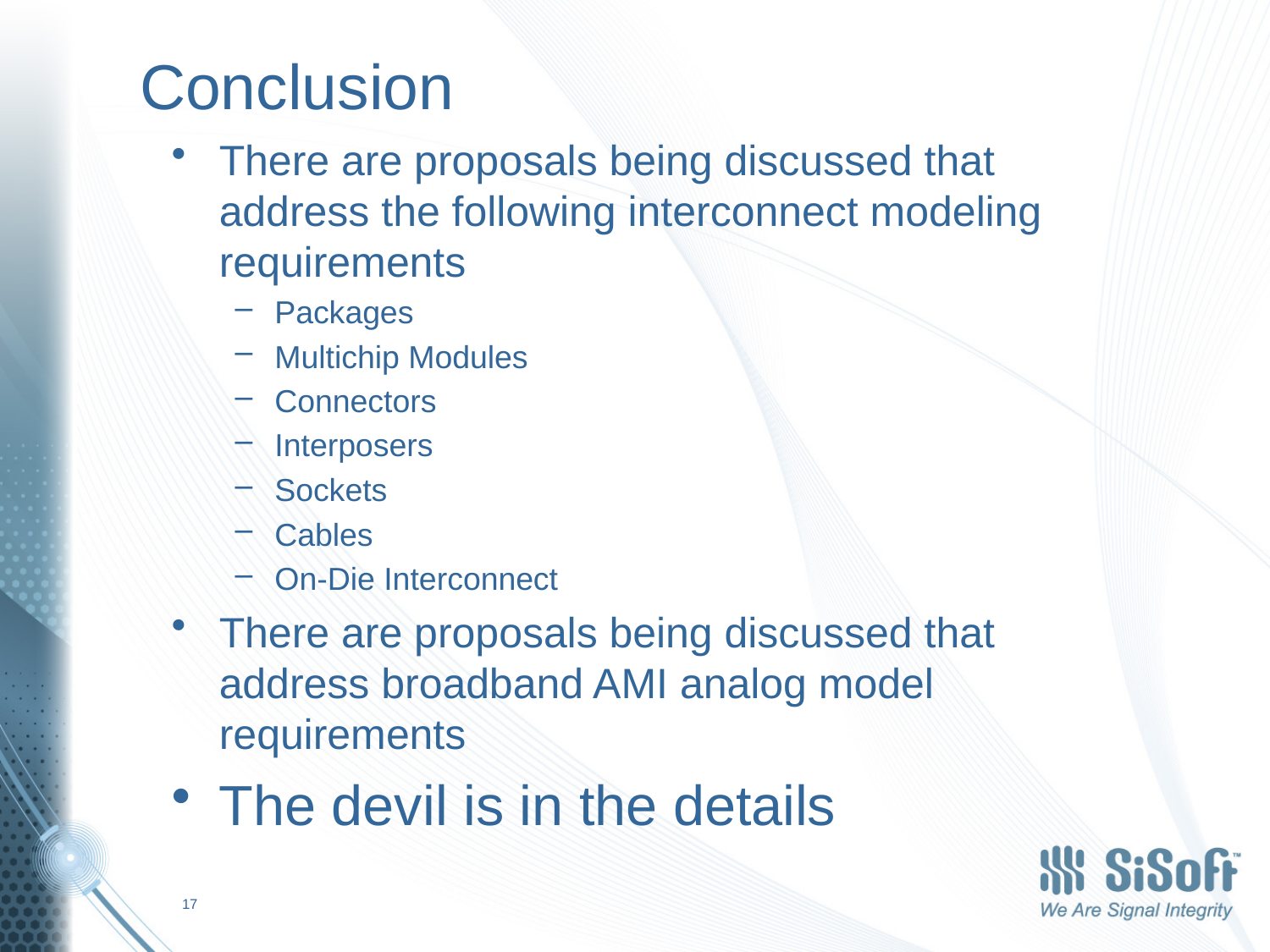

# Conclusion
There are proposals being discussed that address the following interconnect modeling requirements
Packages
Multichip Modules
Connectors
Interposers
Sockets
Cables
On-Die Interconnect
There are proposals being discussed that address broadband AMI analog model requirements
The devil is in the details

17